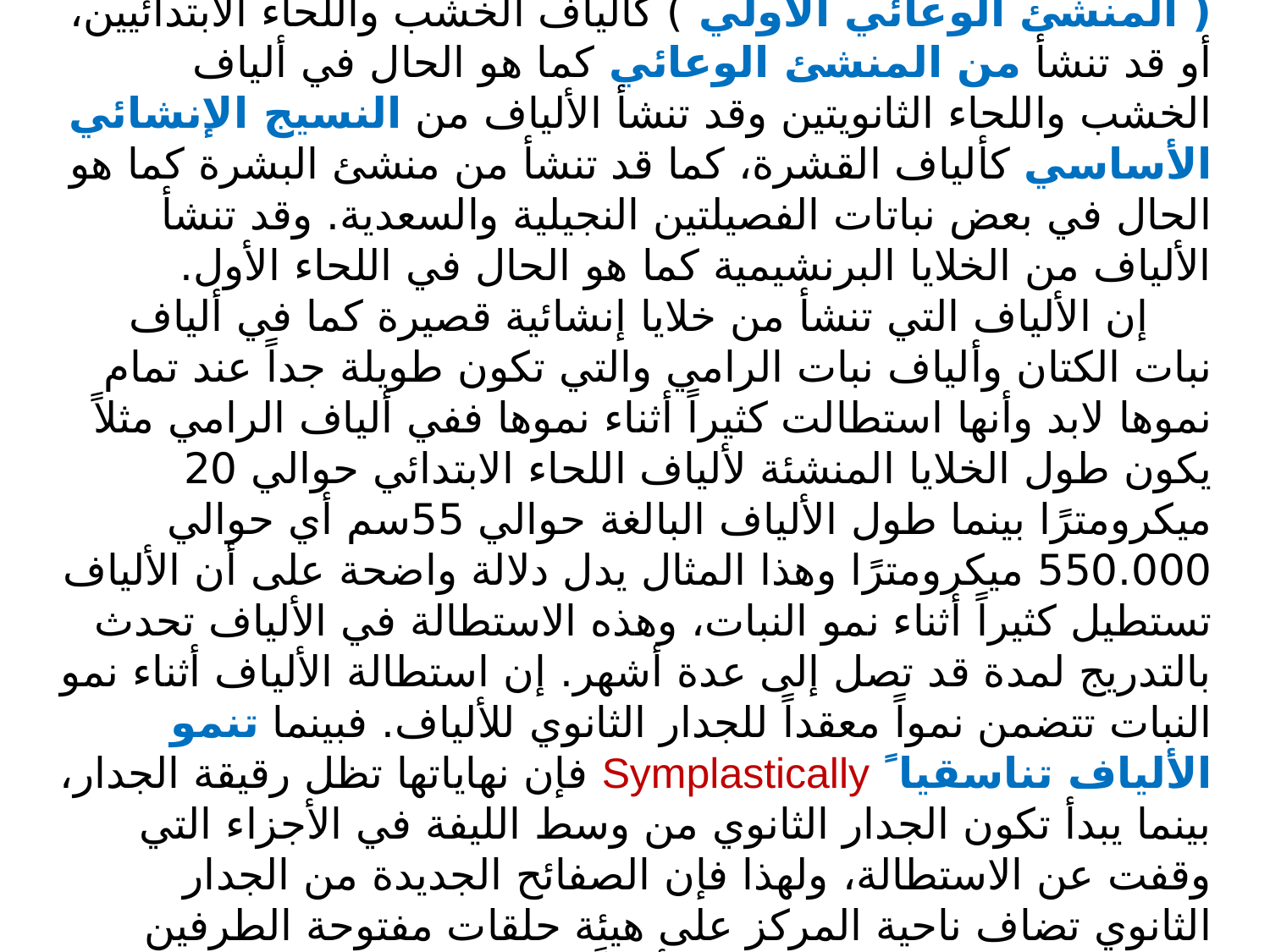

منشأ الألياف ونموها:
تنشأ الألياف من أنسجة إنشائية مختلفة حسب موقعها من الجسم النباتي، فقد تنشأ من النسيج الإنشائي الأولي ( المنشئ الوعائي الأولي ) كألياف الخشب واللحاء الابتدائيين، أو قد تنشأ من المنشئ الوعائي كما هو الحال في ألياف الخشب واللحاء الثانويتين وقد تنشأ الألياف من النسيج الإنشائي الأساسي كألياف القشرة، كما قد تنشأ من منشئ البشرة كما هو الحال في بعض نباتات الفصيلتين النجيلية والسعدية. وقد تنشأ الألياف من الخلايا البرنشيمية كما هو الحال في اللحاء الأول.
إن الألياف التي تنشأ من خلايا إنشائية قصيرة كما في ألياف نبات الكتان وألياف نبات الرامي والتي تكون طويلة جداً عند تمام نموها لابد وأنها استطالت كثيراً أثناء نموها ففي ألياف الرامي مثلاً يكون طول الخلايا المنشئة لألياف اللحاء الابتدائي حوالي 20 ميكرومترًا بينما طول الألياف البالغة حوالي 55سم أي حوالي 550.000 ميكرومترًا وهذا المثال يدل دلالة واضحة على أن الألياف تستطيل كثيراً أثناء نمو النبات، وهذه الاستطالة في الألياف تحدث بالتدريج لمدة قد تصل إلى عدة أشهر. إن استطالة الألياف أثناء نمو النبات تتضمن نمواً معقداً للجدار الثانوي للألياف. فبينما تنمو الألياف تناسقيا ً Symplastically فإن نهاياتها تظل رقيقة الجدار، بينما يبدأ تكون الجدار الثانوي من وسط الليفة في الأجزاء التي وقفت عن الاستطالة، ولهذا فإن الصفائح الجديدة من الجدار الثانوي تضاف ناحية المركز على هيئة حلقات مفتوحة الطرفين وفي نفس الوقت فإن الحلقات أيضاً تستمر في الاستطالة ناحية نهايات الألياف وتصل إليها بعد أن تقف عن النمو والاستطالة ( شكل 52:ج ).